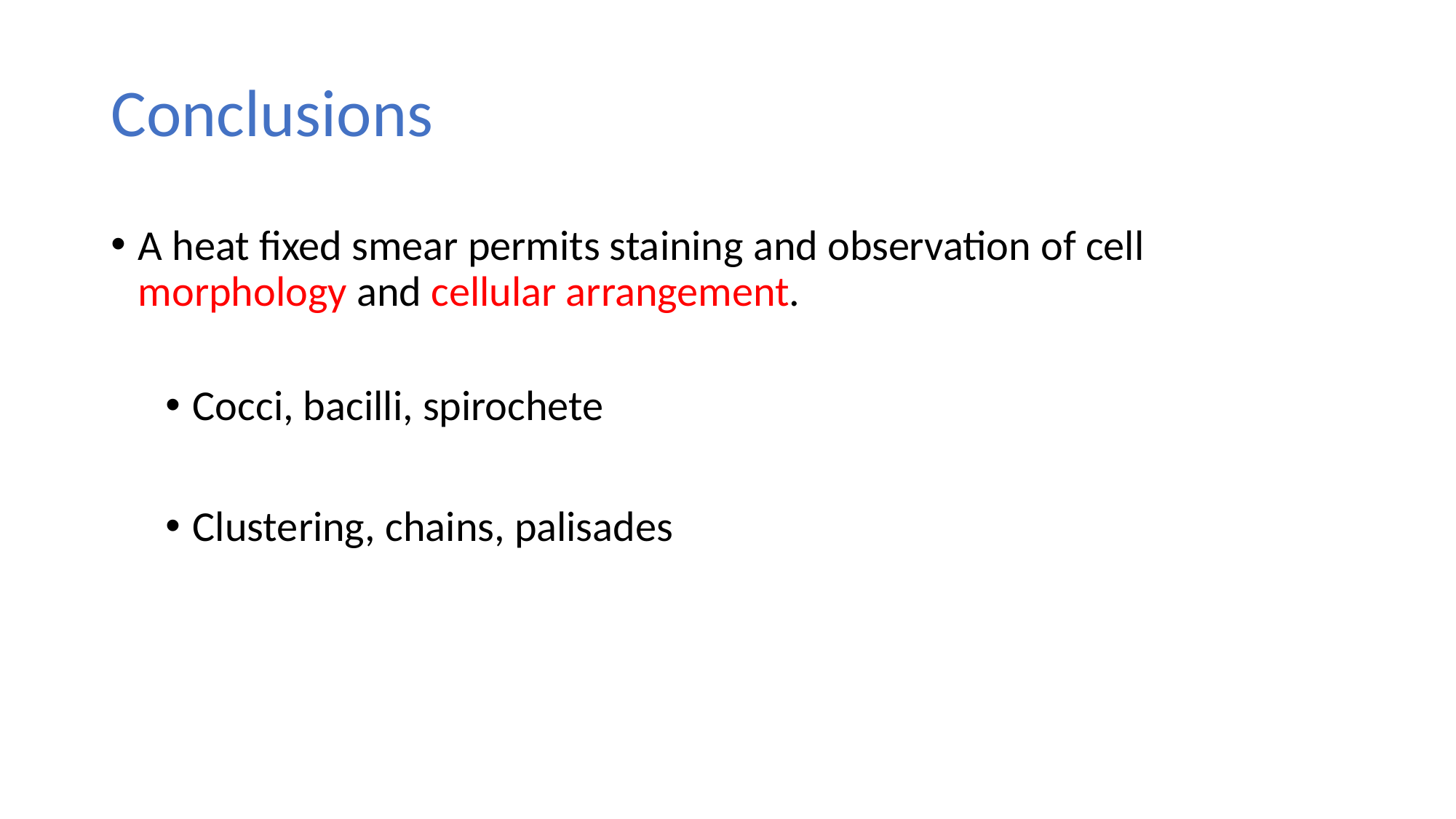

# Conclusions
A heat fixed smear permits staining and observation of cell morphology and cellular arrangement.

Cocci, bacilli, spirochete

Clustering, chains, palisades